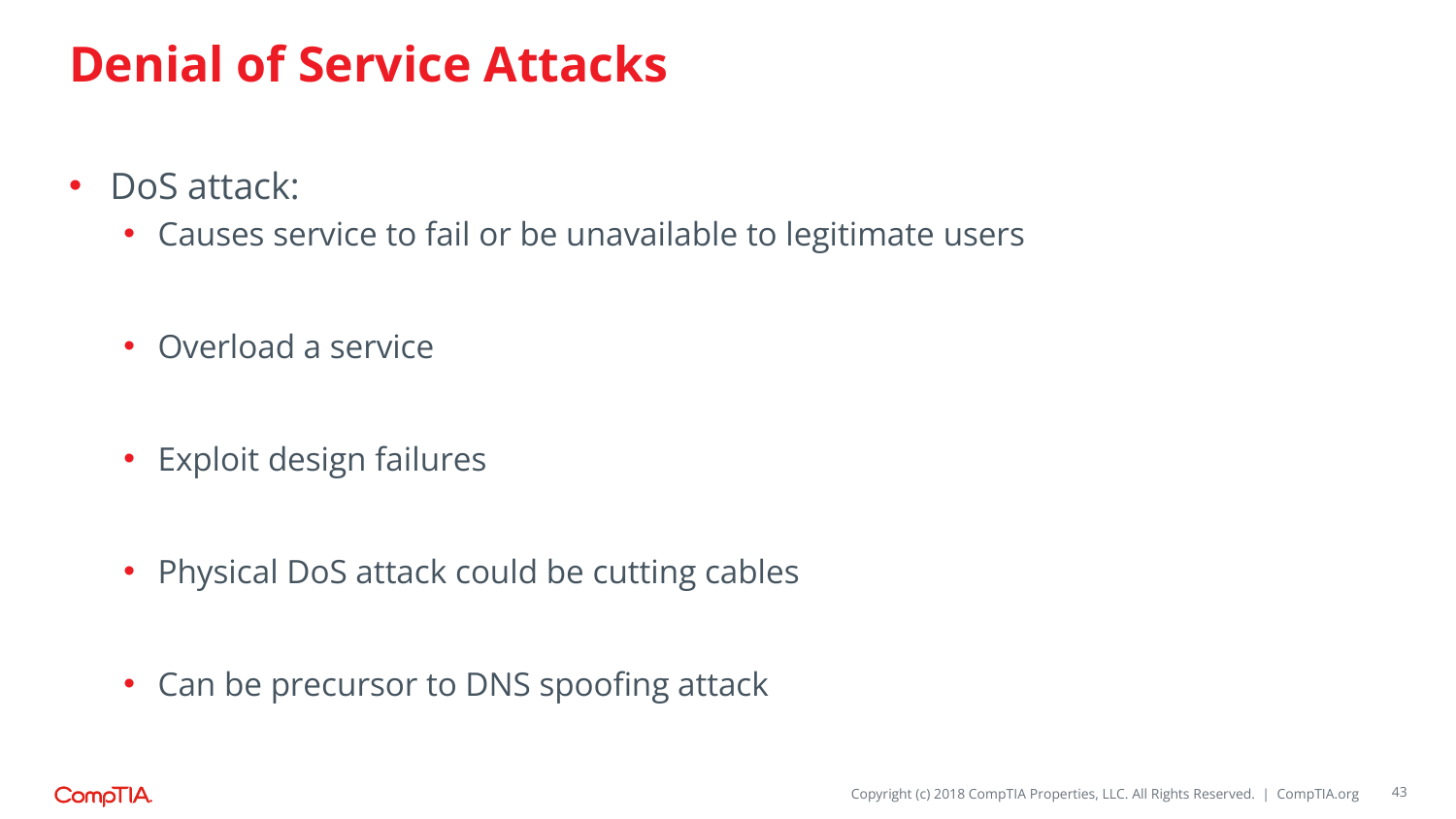

# Denial of Service Attacks
DoS attack:
Causes service to fail or be unavailable to legitimate users

Overload a service

Exploit design failures

Physical DoS attack could be cutting cables

Can be precursor to DNS spoofing attack

43